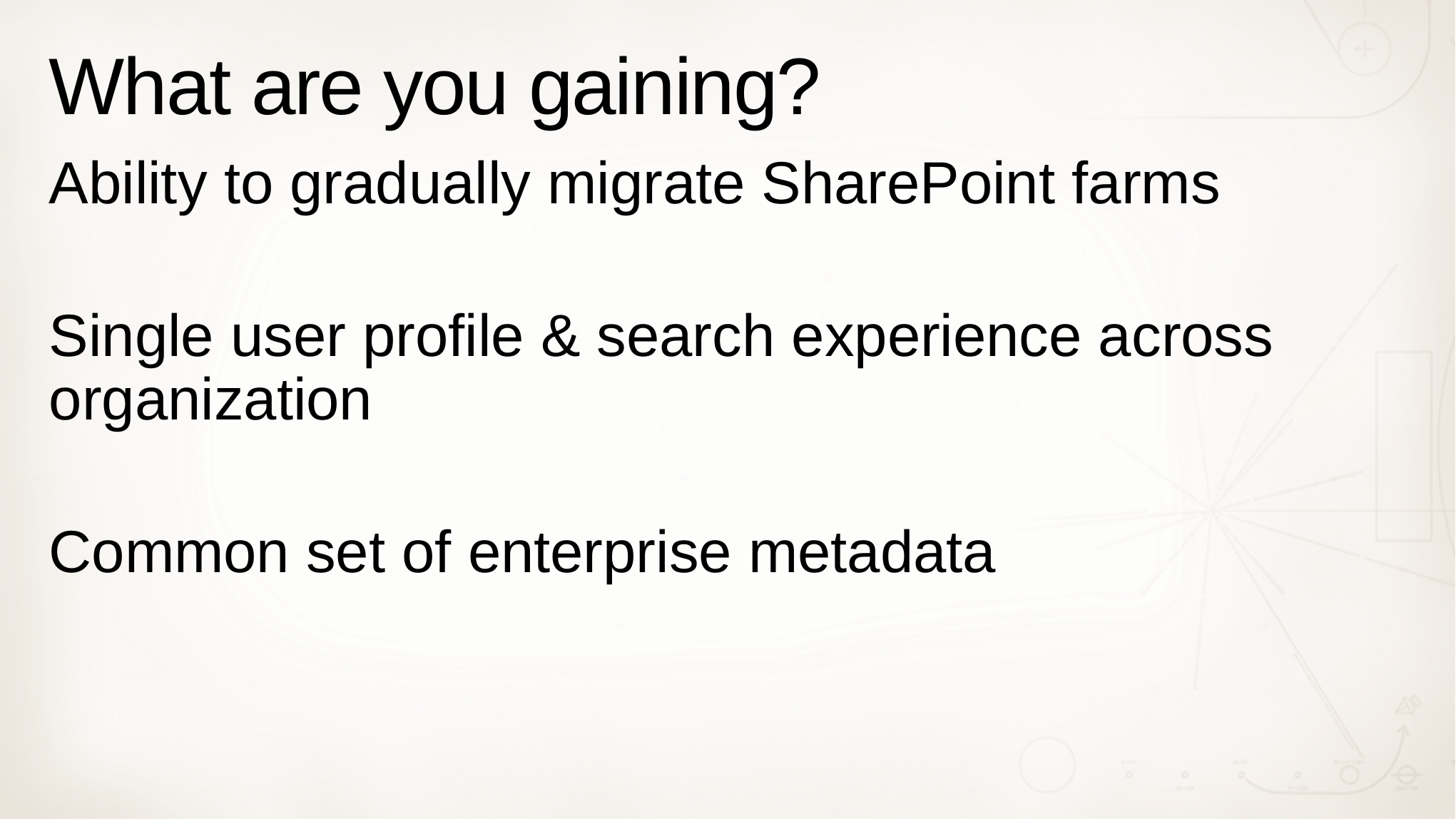

# What are you gaining?
Ability to gradually migrate SharePoint farms

Single user profile & search experience across organization

Common set of enterprise metadata